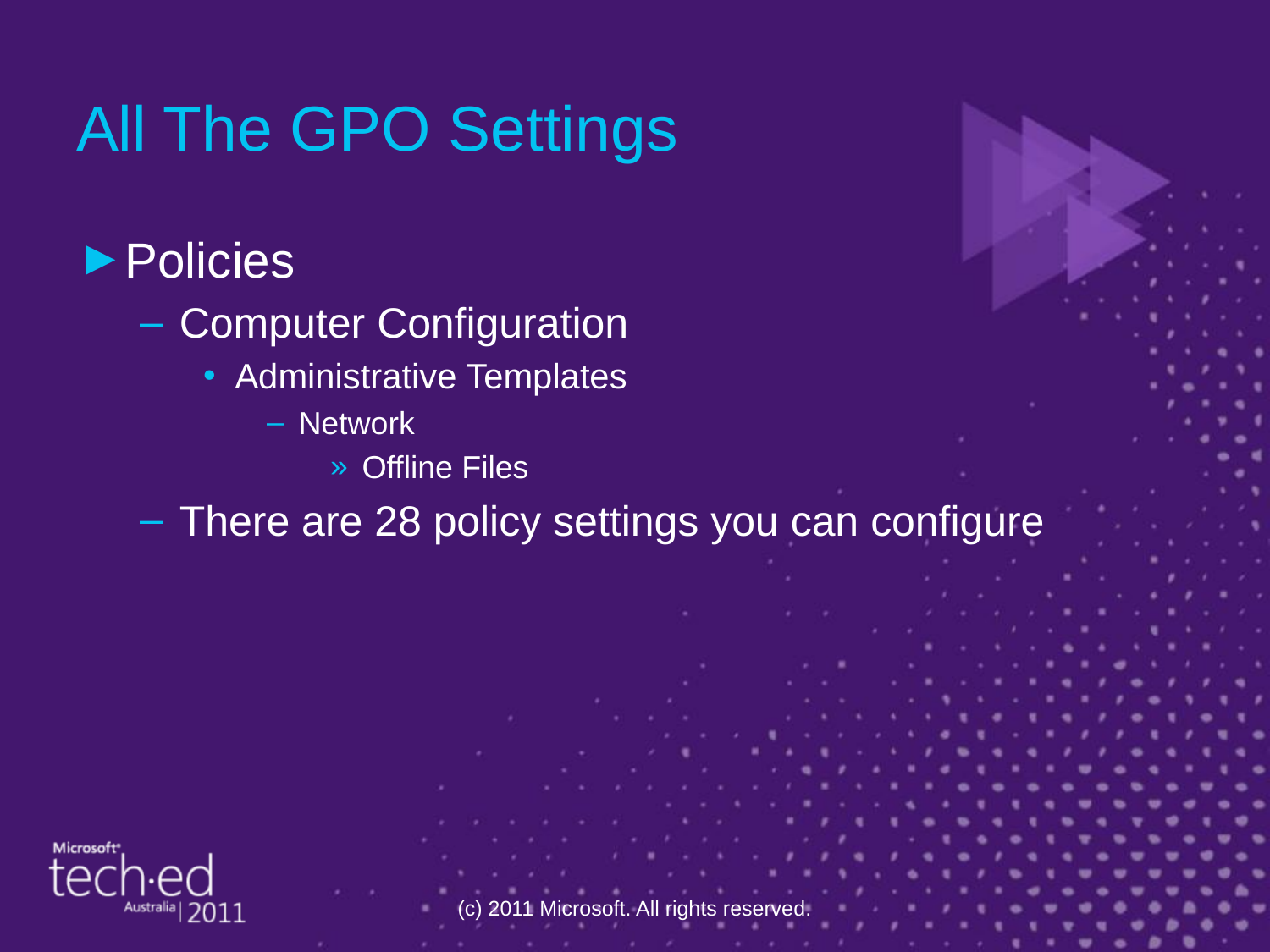

# All The GPO Settings
Policies
Computer Configuration
Administrative Templates
Network
Offline Files
There are 28 policy settings you can configure
(c) 2011 Microsoft. All rights reserved.